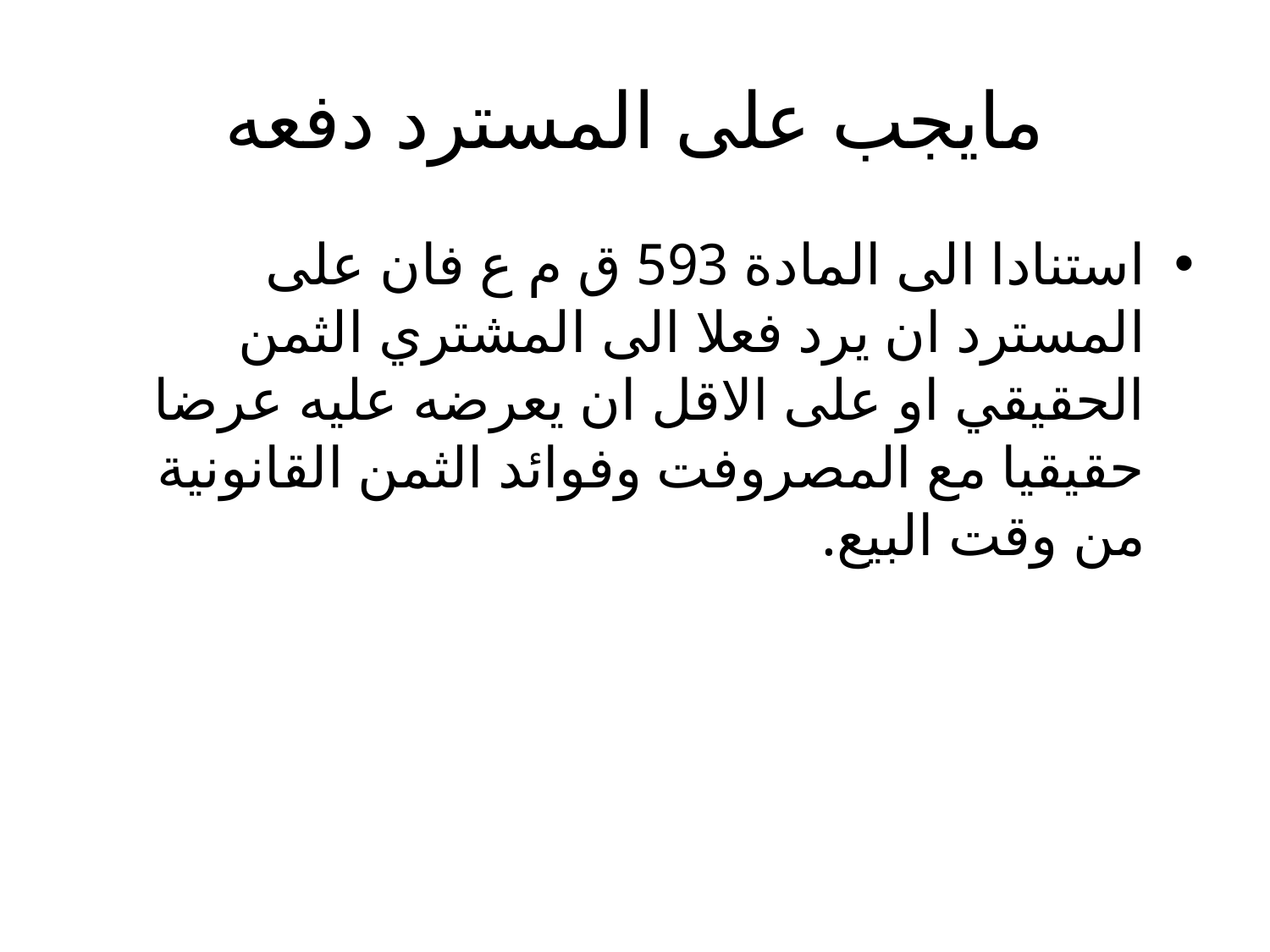

# مايجب على المسترد دفعه
استنادا الى المادة 593 ق م ع فان على المسترد ان يرد فعلا الى المشتري الثمن الحقيقي او على الاقل ان يعرضه عليه عرضا حقيقيا مع المصروفت وفوائد الثمن القانونية من وقت البيع.